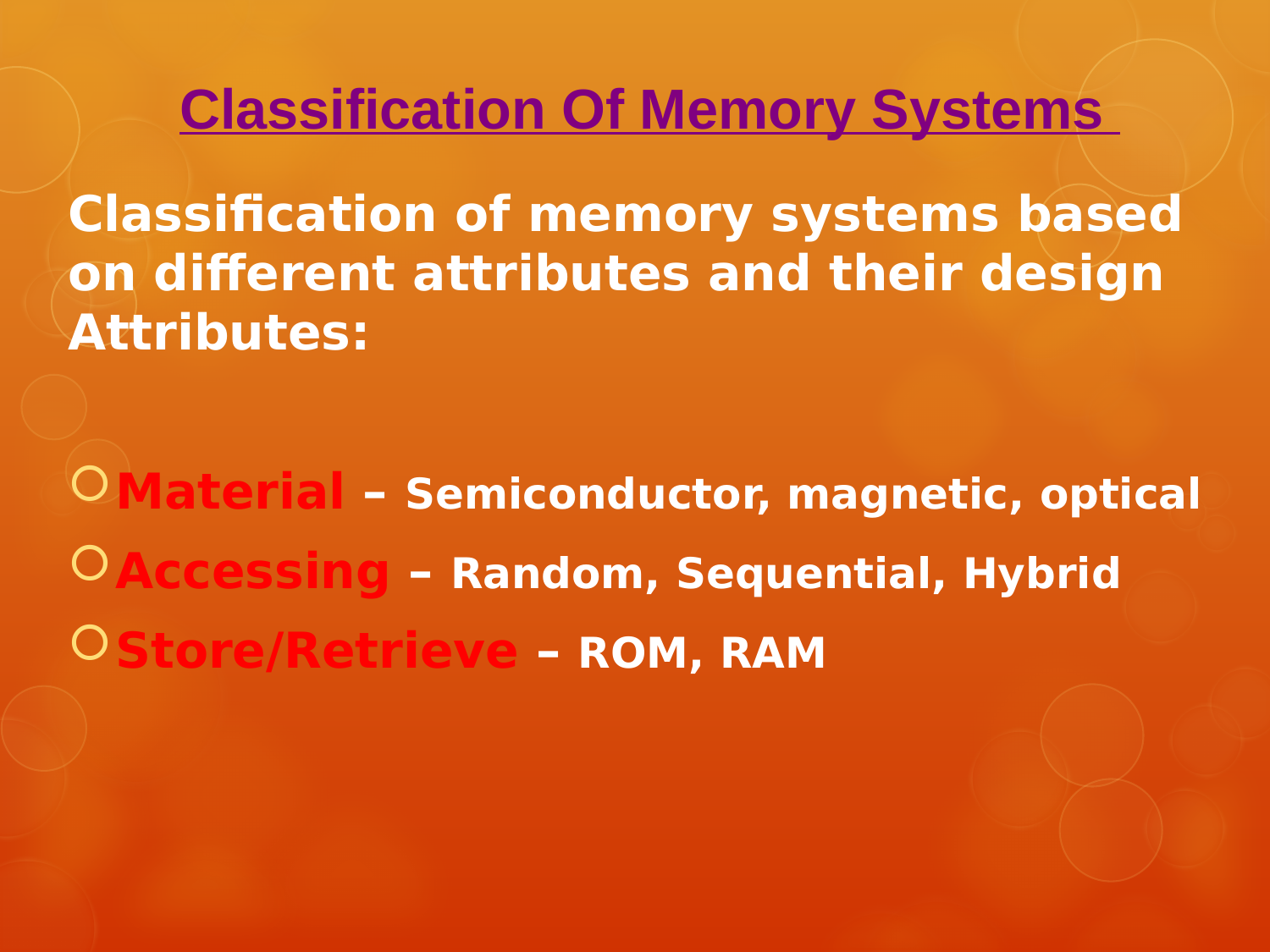

Classification Of Memory Systems
Classification of memory systems based on different attributes and their design Attributes:

Material – Semiconductor, magnetic, optical
Accessing – Random, Sequential, Hybrid
Store/Retrieve – ROM, RAM